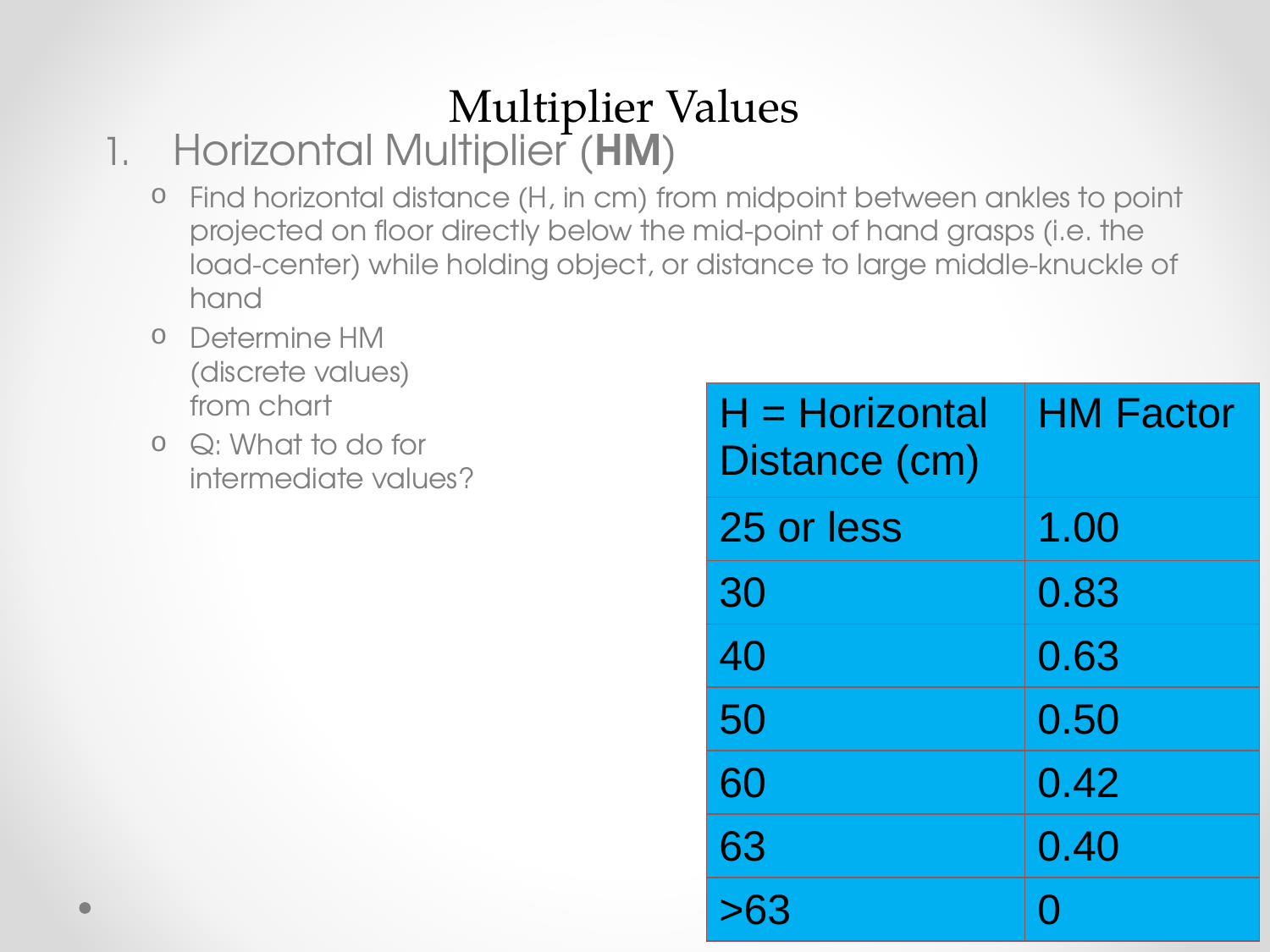

# Multiplier Values

Horizontal Multiplier (HM)
Find horizontal distance (H, in cm) from midpoint between ankles to point projected on floor directly below the mid-point of hand grasps (i.e. the load-center) while holding object, or distance to large middle-knuckle of hand
Determine HM
(discrete values)
from chart
Q: What to do for
intermediate values?
| H = Horizontal  Distance (cm) | HM Factor |
| --- | --- |
| 25 or less | 1.00 |
| 30 | 0.83 |
| 40 | 0.63 |
| 50 | 0.50 |
| 60 | 0.42 |
| 63 | 0.40 |
| >63 | 0 |
23